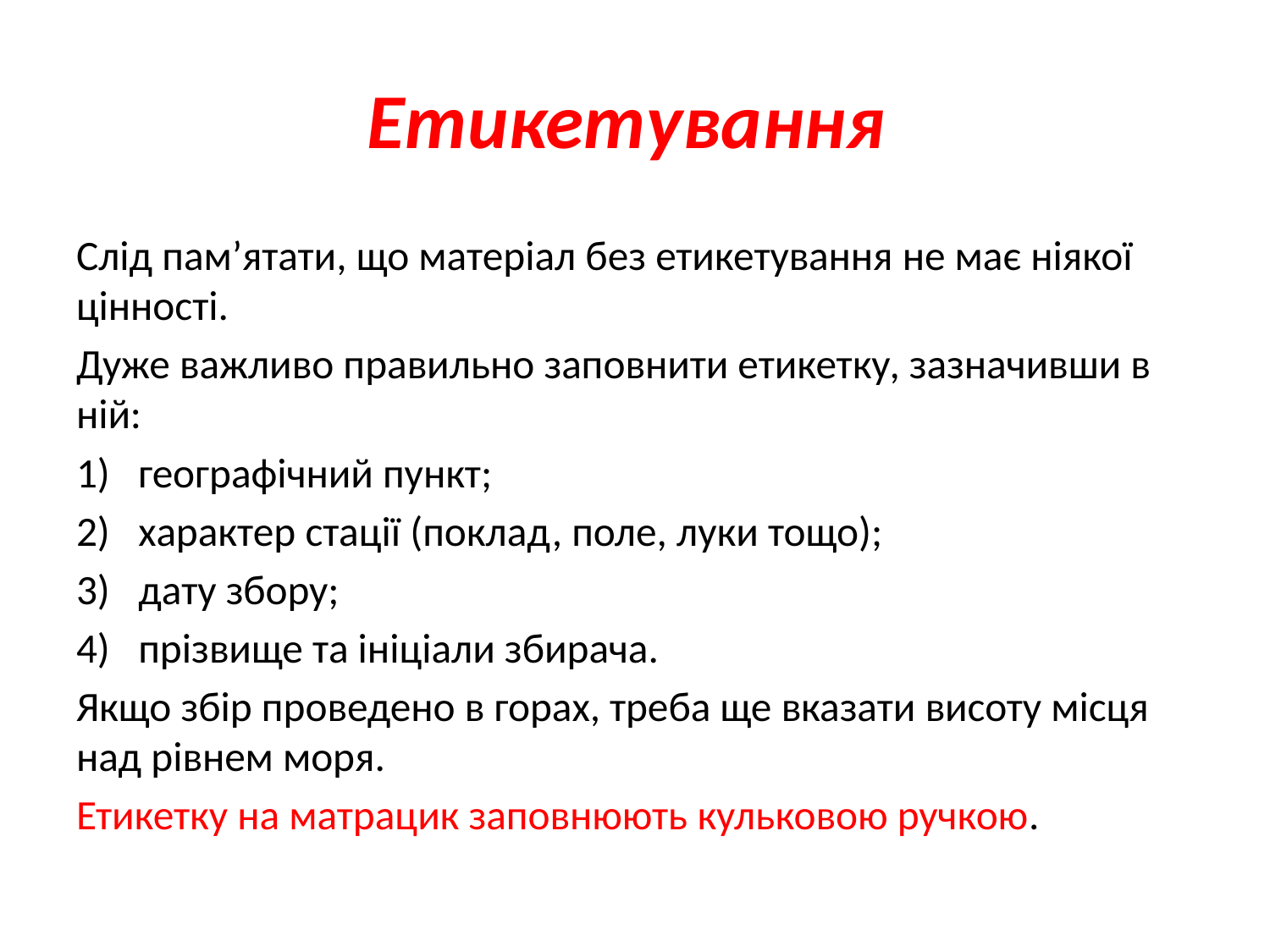

# Етикетування
Слід пам’ятати, що матеріал без етикетування не має ніякої цінності.
Дуже важливо правильно заповнити етикетку, зазначивши в ній:
географічний пункт;
характер стації (поклад, поле, луки тощо);
дату збору;
прізвище та ініціали збирача.
Якщо збір проведено в горах, треба ще вказати висоту місця над рівнем моря.
Етикетку на матрацик заповнюють кульковою ручкою.